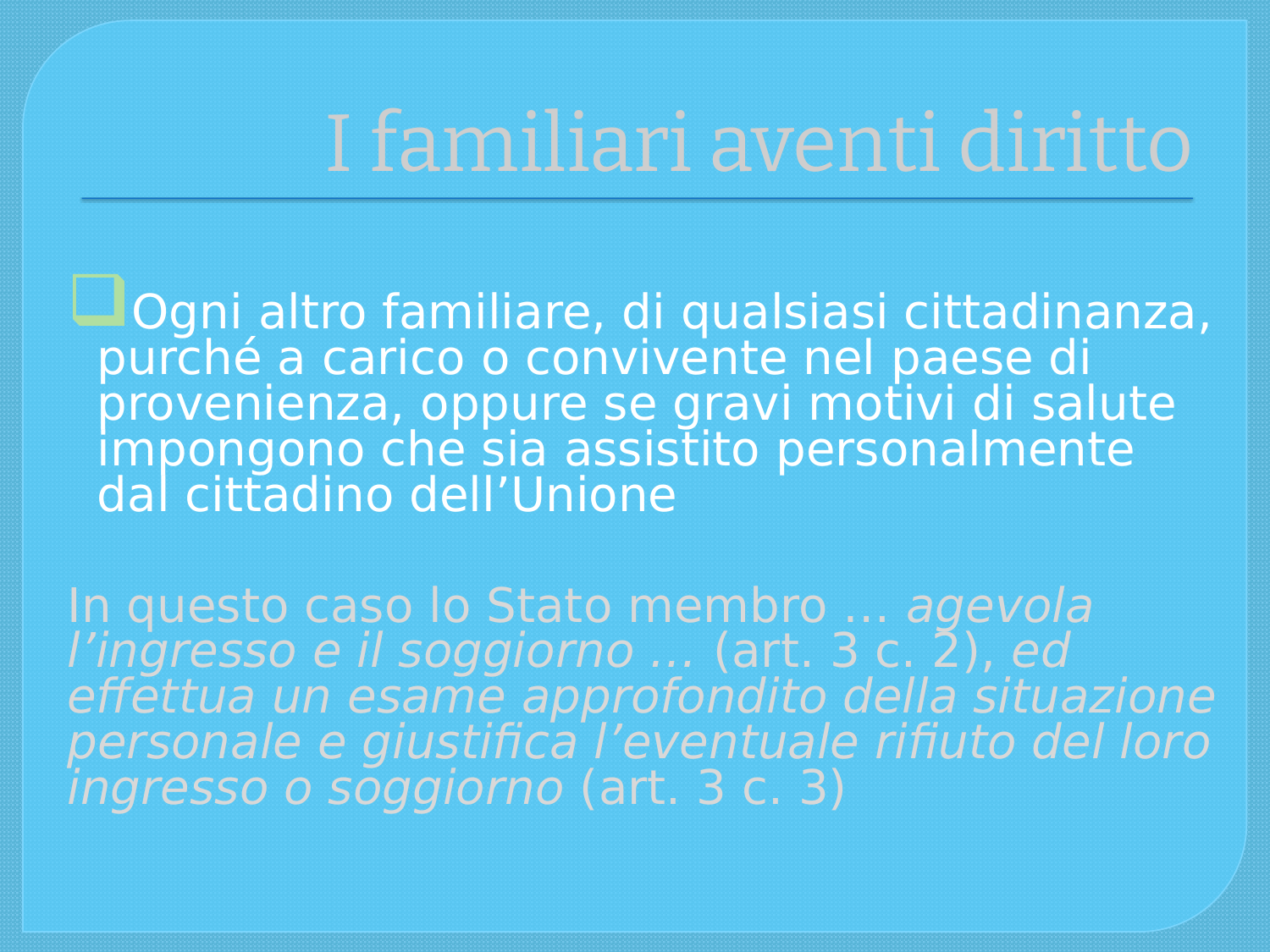

# I familiari aventi diritto
Ogni altro familiare, di qualsiasi cittadinanza, purché a carico o convivente nel paese di provenienza, oppure se gravi motivi di salute impongono che sia assistito personalmente dal cittadino dell’Unione

In questo caso lo Stato membro … agevola l’ingresso e il soggiorno … (art. 3 c. 2), ed effettua un esame approfondito della situazione personale e giustifica l’eventuale rifiuto del loro ingresso o soggiorno (art. 3 c. 3)